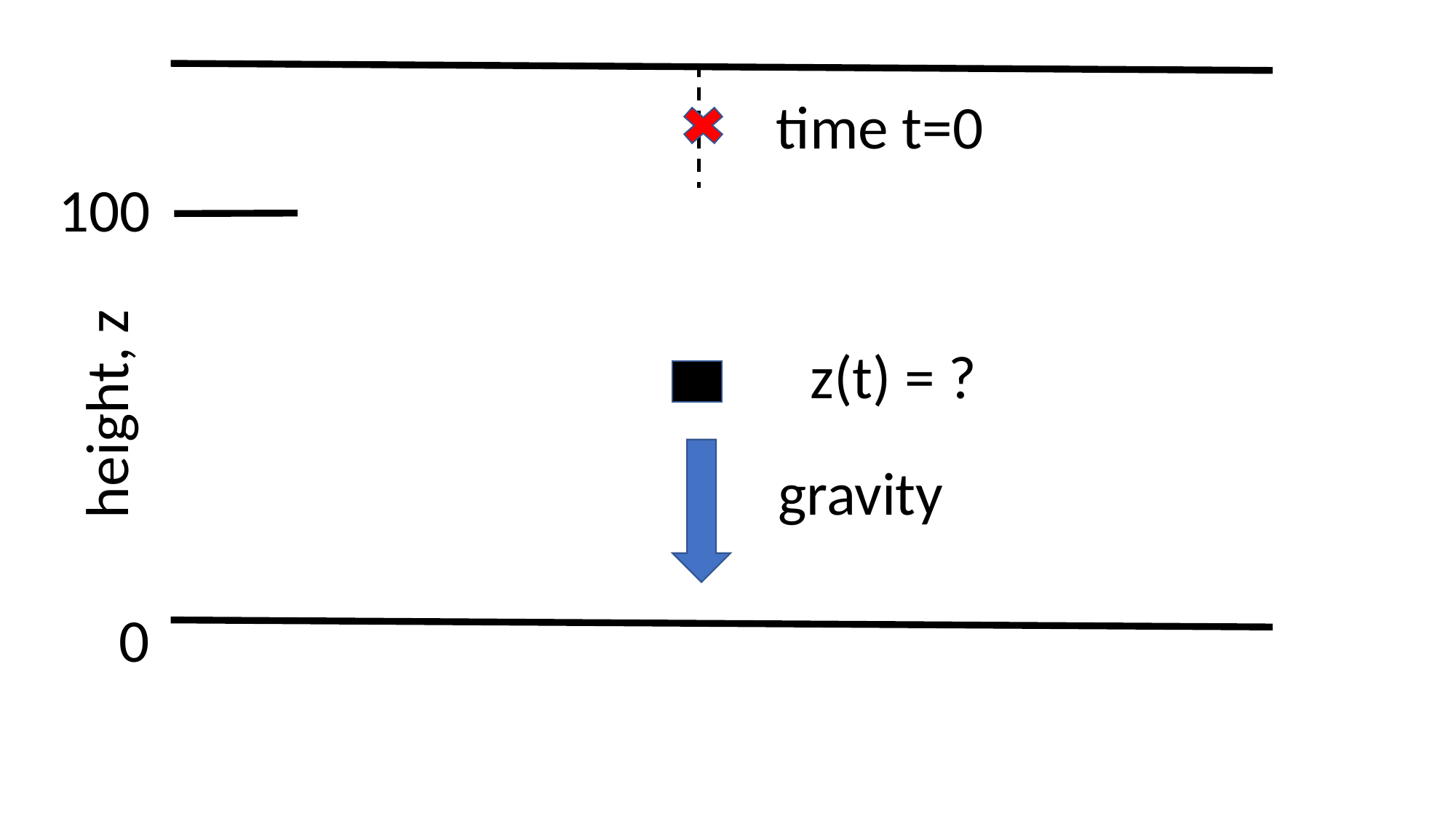

time t=0

100
z(t) = ?

height, z

gravity
0